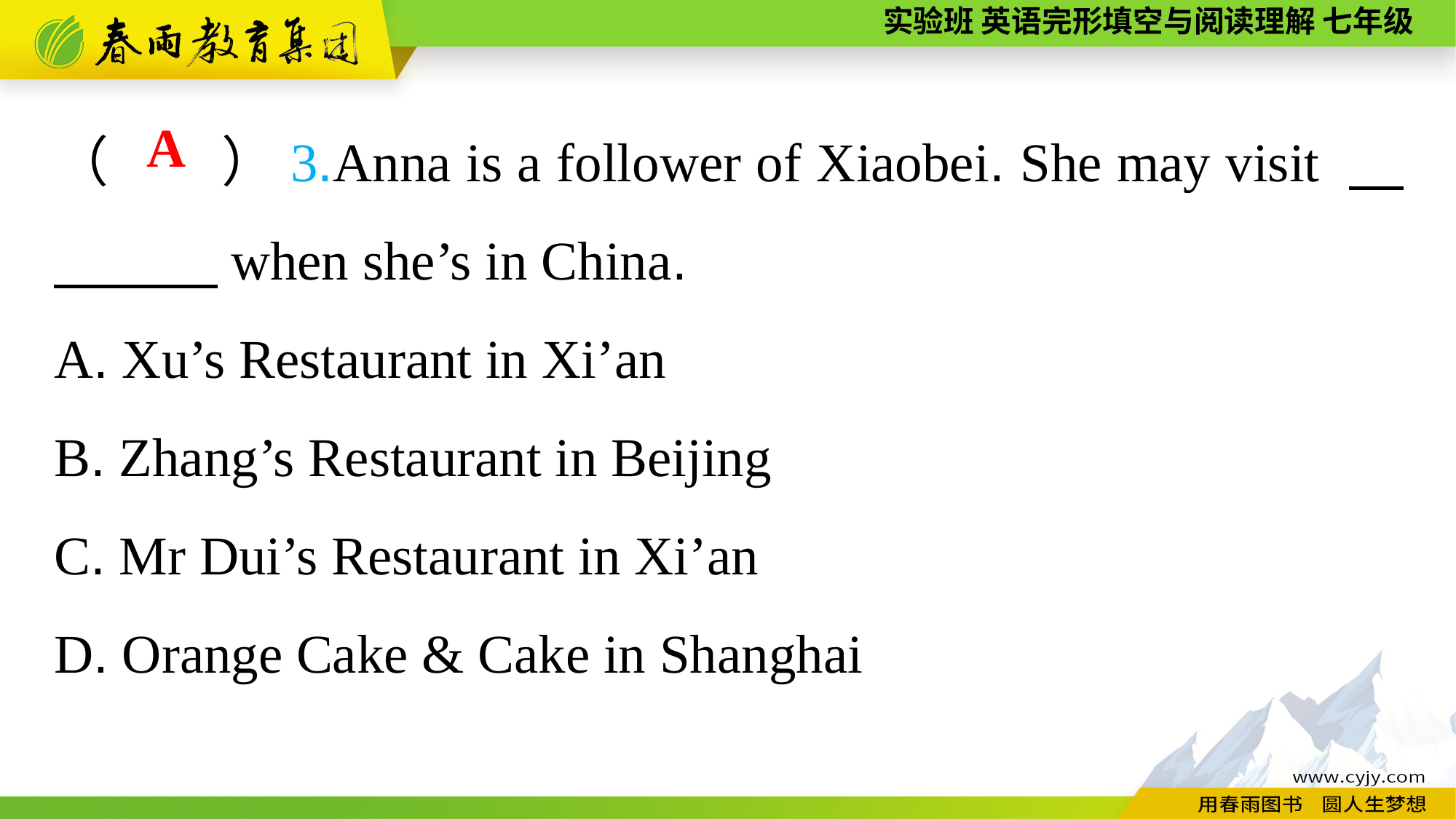

（　　）3.Anna is a follower of Xiaobei. She may visit 　　　　when she’s in China.
A. Xu’s Restaurant in Xi’an
B. Zhang’s Restaurant in Beijing
C. Mr Dui’s Restaurant in Xi’an
D. Orange Cake & Cake in Shanghai
A